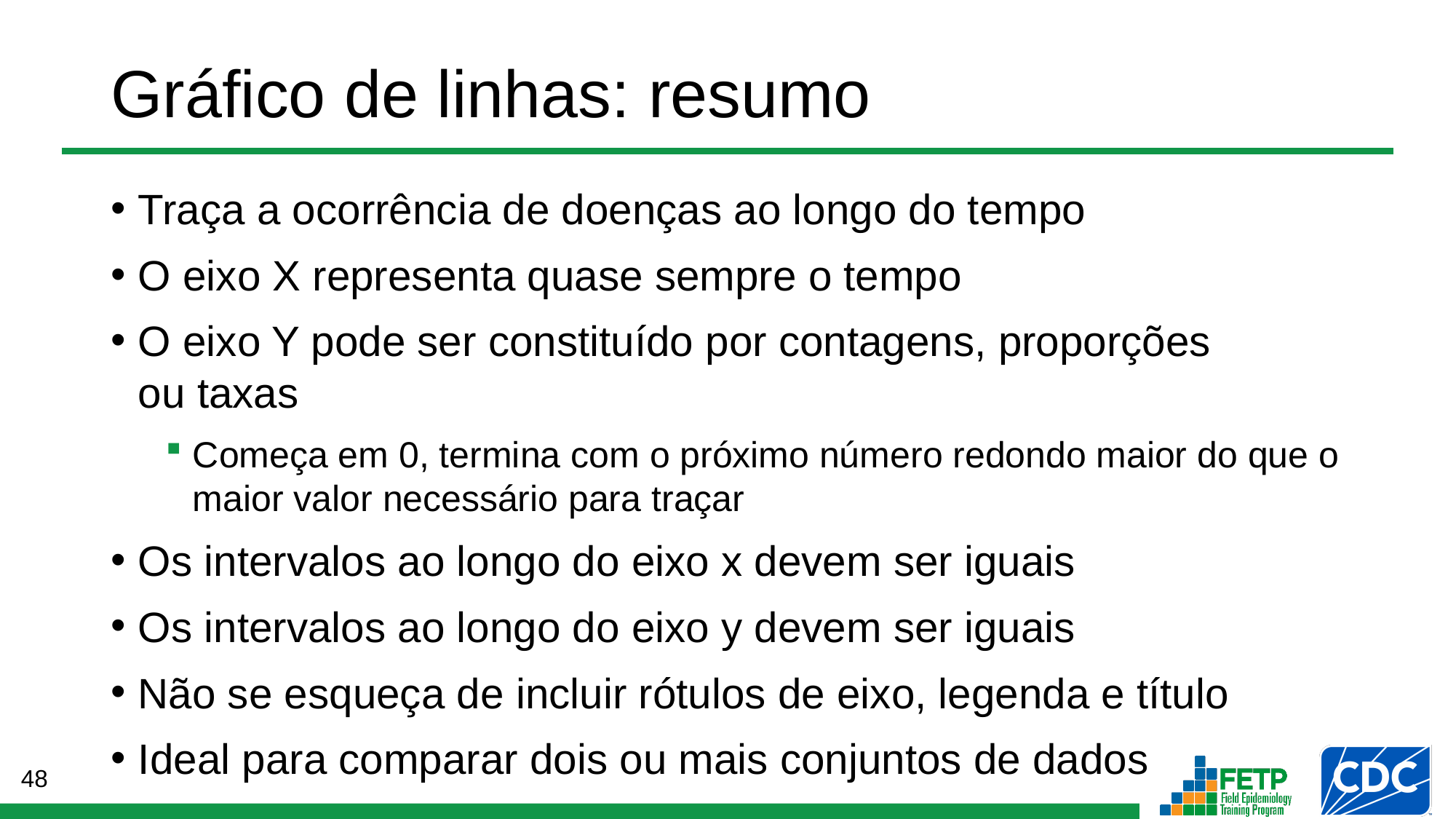

# Gráfico de linhas: resumo
Traça a ocorrência de doenças ao longo do tempo
O eixo X representa quase sempre o tempo
O eixo Y pode ser constituído por contagens, proporções
ou taxas
Começa em 0, termina com o próximo número redondo maior do que o maior valor necessário para traçar
Os intervalos ao longo do eixo x devem ser iguais
Os intervalos ao longo do eixo y devem ser iguais
Não se esqueça de incluir rótulos de eixo, legenda e título
Ideal para comparar dois ou mais conjuntos de dados